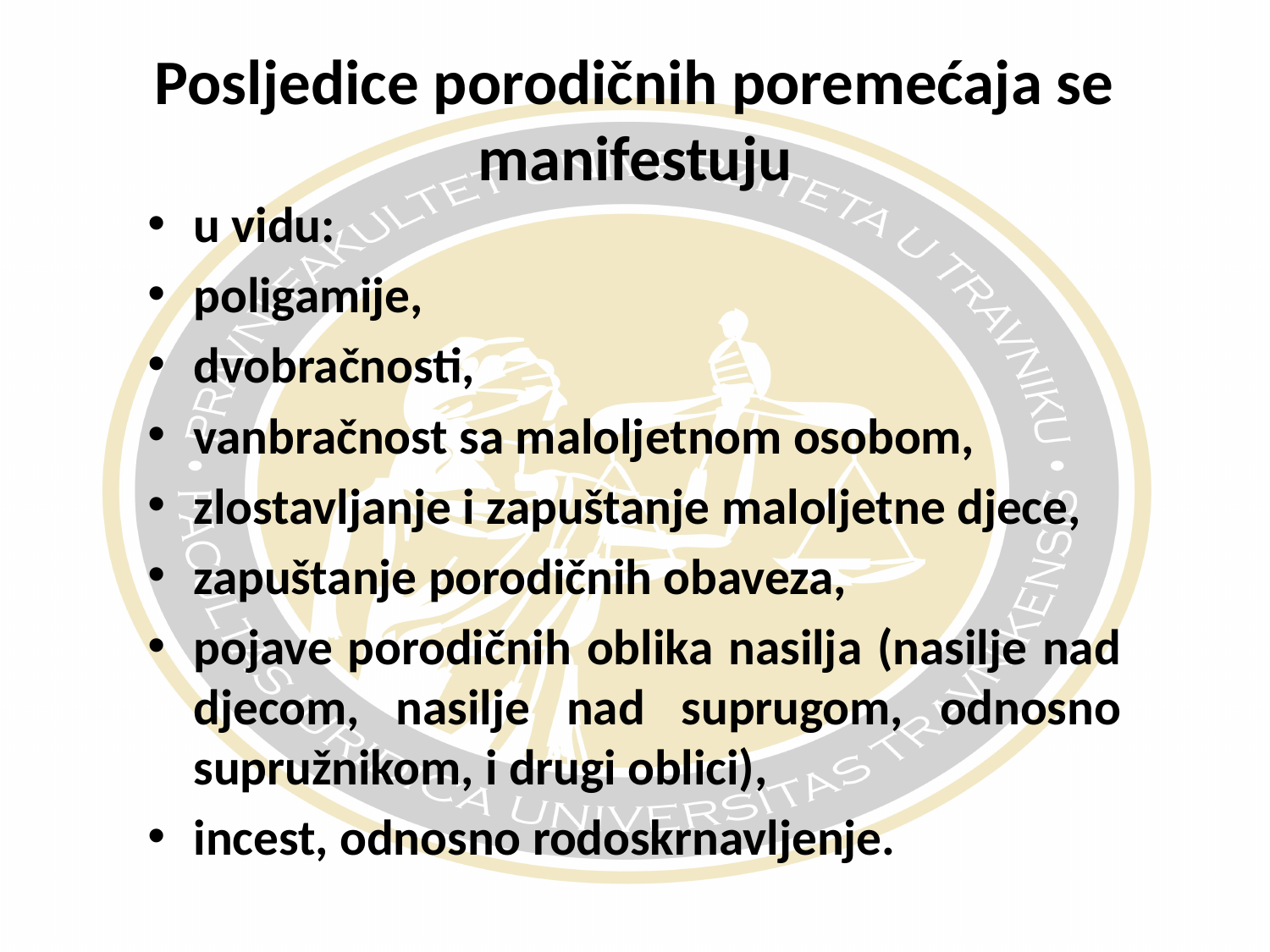

# Posljedice porodičnih poremećaja se manifestuju
u vidu:
poligamije,
dvobračnosti,
vanbračnost sa maloljetnom osobom,
zlostavljanje i zapuštanje maloljetne djece,
zapuštanje porodičnih obaveza,
pojave porodičnih oblika nasilja (nasilje nad djecom, nasilje nad suprugom, odnosno supružnikom, i drugi oblici),
incest, odnosno rodoskrnavljenje.